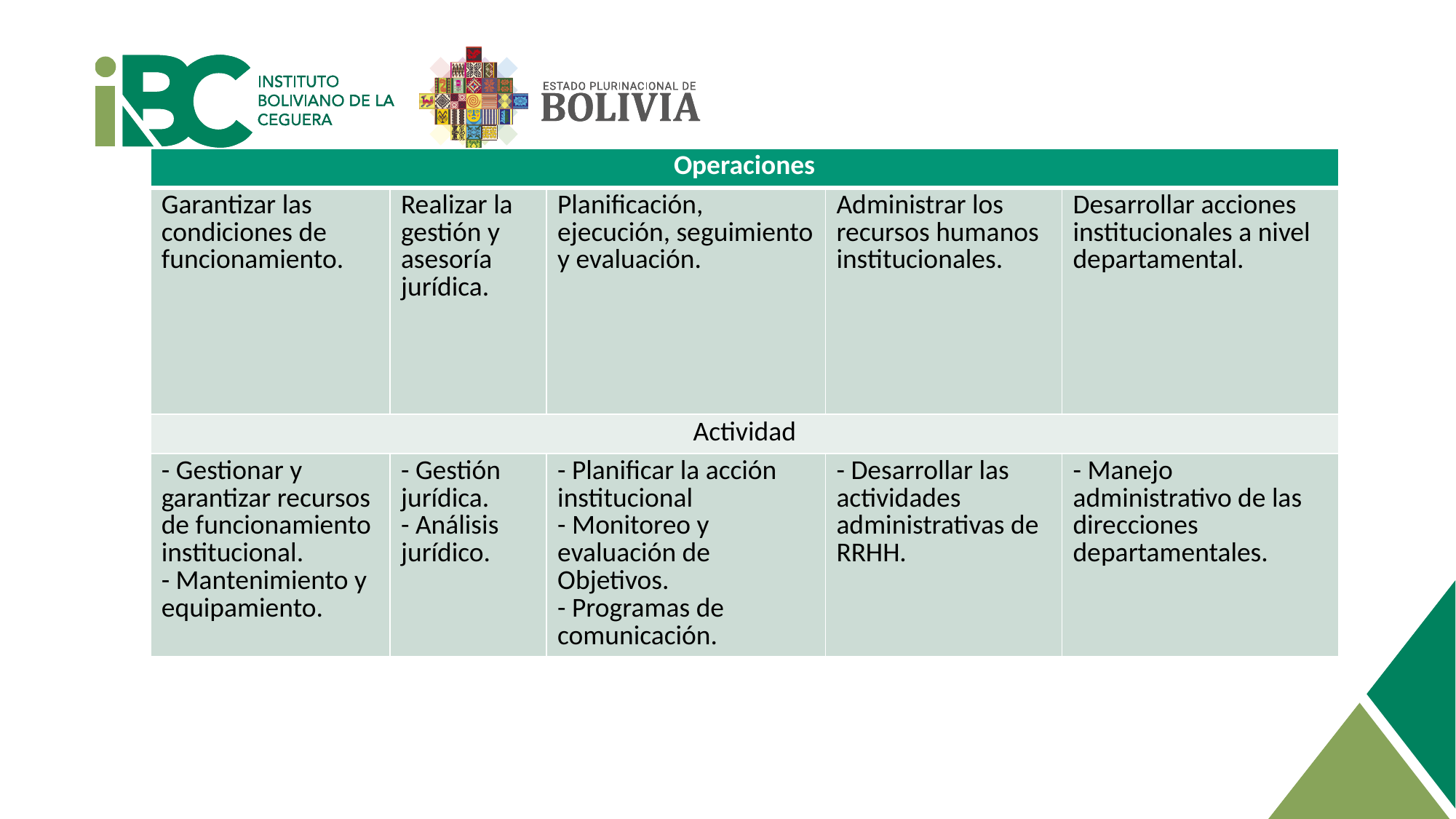

| Operaciones |  |  |  |  |
| --- | --- | --- | --- | --- |
| Garantizar las condiciones de funcionamiento. | Realizar la gestión y asesoría jurídica. | Planificación, ejecución, seguimiento y evaluación. | Administrar los recursos humanos institucionales. | Desarrollar acciones institucionales a nivel departamental. |
| Actividad |  |  |  |  |
| - Gestionar y garantizar recursos de funcionamiento institucional. - Mantenimiento y equipamiento. | - Gestión jurídica. - Análisis jurídico. | - Planificar la acción institucional - Monitoreo y evaluación de Objetivos. - Programas de comunicación. | - Desarrollar las actividades administrativas de RRHH. | - Manejo administrativo de las direcciones departamentales. |